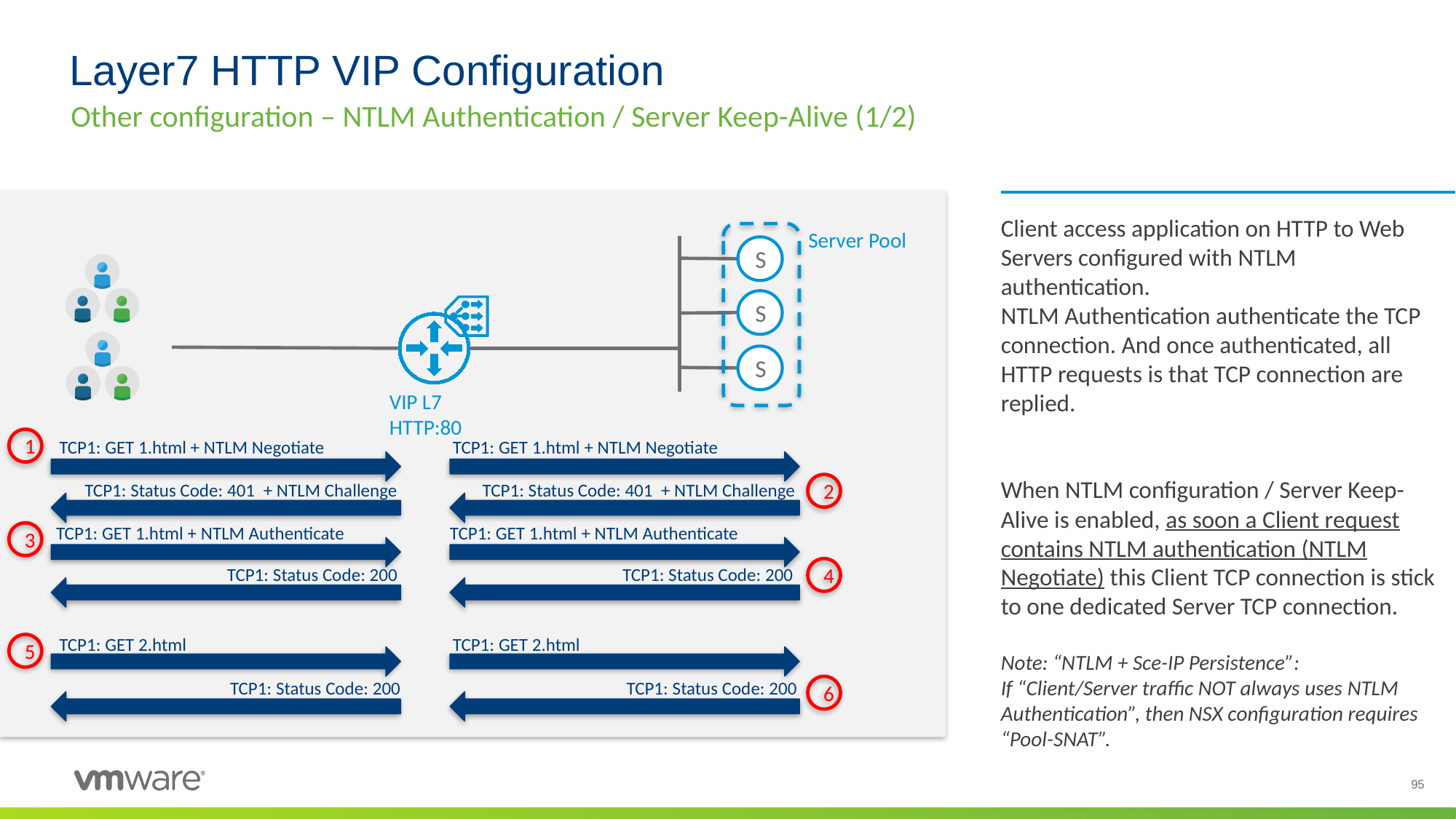

# Layer7 HTTP VIP Configuration
Other configuration – NTLM Authentication / Server Keep-Alive (1/2)
Client access application on HTTP to Web Servers configured with NTLM authentication.
NTLM Authentication authenticate the TCP connection. And once authenticated, all HTTP requests is that TCP connection are replied.

When NTLM configuration / Server Keep-Alive is enabled, as soon a Client request contains NTLM authentication (NTLM Negotiate) this Client TCP connection is stick to one dedicated Server TCP connection.

Note: “NTLM + Sce-IP Persistence”:
If “Client/Server traffic NOT always uses NTLM Authentication”, then NSX configuration requires “Pool-SNAT”.

Server Pool

S

S

S
VIP L7
HTTP:80
1
TCP1: GET 1.html + NTLM Negotiate
TCP1: GET 1.html + NTLM Negotiate

TCP1: Status Code: 401  + NTLM Challenge
TCP1: Status Code: 401  + NTLM Challenge
2

TCP1: GET 1.html + NTLM Authenticate
TCP1: GET 1.html + NTLM Authenticate
3

TCP1: Status Code: 200
TCP1: Status Code: 200
4

TCP1: GET 2.html
TCP1: GET 2.html
5

TCP1: Status Code: 200
TCP1: Status Code: 200
6